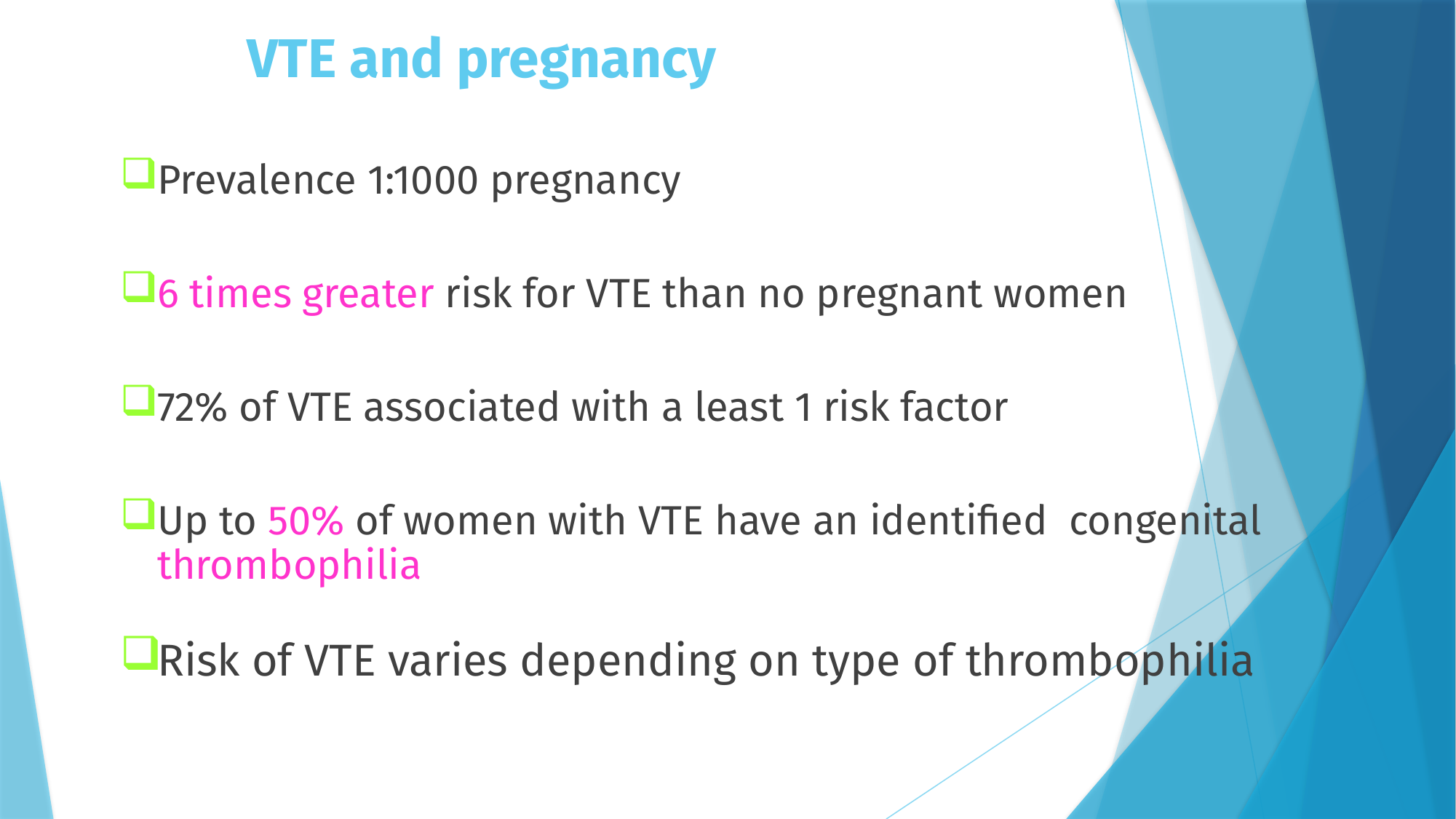

# VTE and pregnancy
Prevalence 1:1000 pregnancy

6 times greater risk for VTE than no pregnant women

72% of VTE associated with a least 1 risk factor

Up to 50% of women with VTE have an identified  congenital thrombophilia

Risk of VTE varies depending on type of thrombophilia